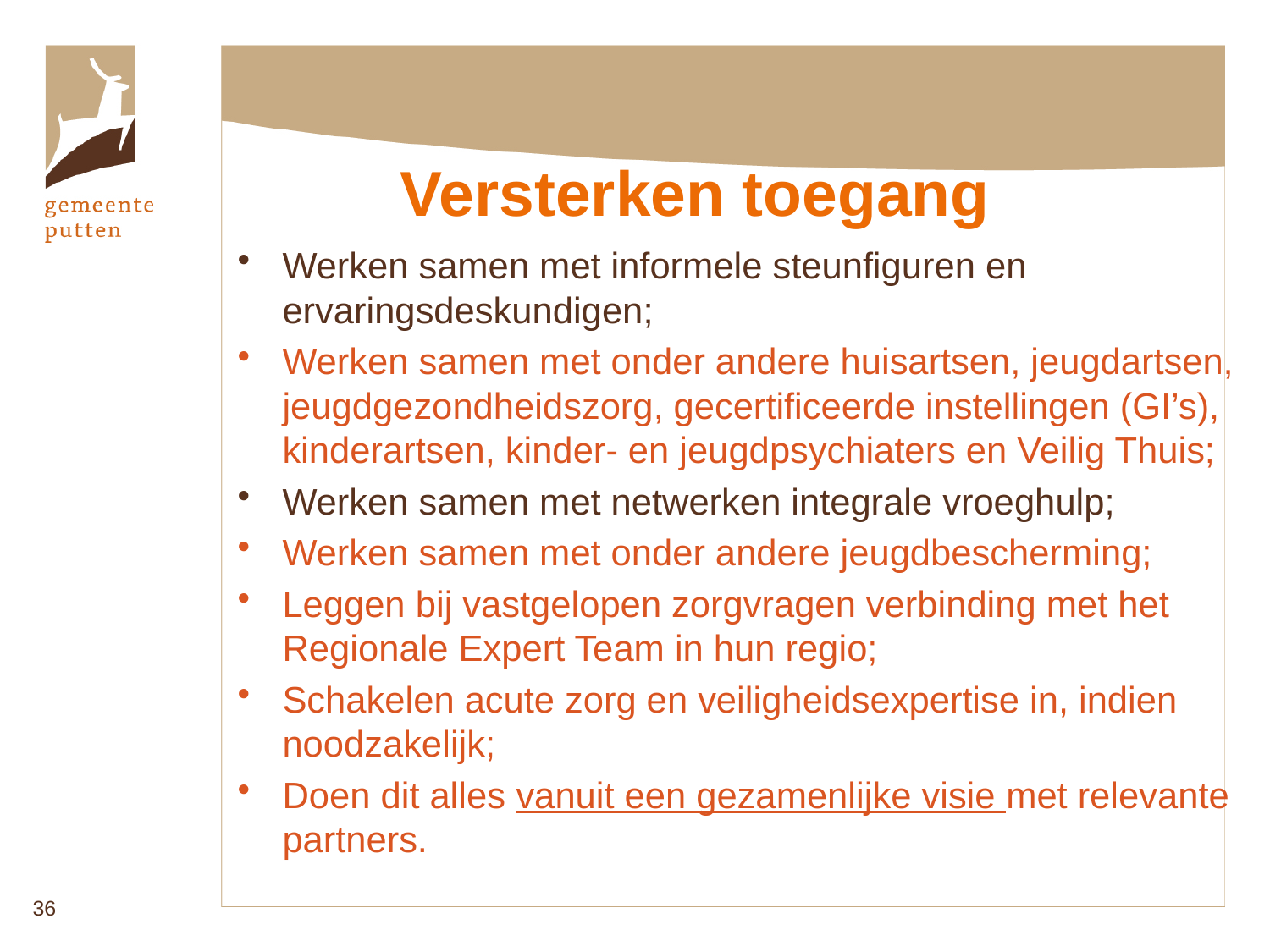

Versterken toegang
Werken samen met informele steunfiguren en ervaringsdeskundigen;
Werken samen met onder andere huisartsen, jeugdartsen, jeugdgezondheidszorg, gecertificeerde instellingen (GI’s), kinderartsen, kinder- en jeugdpsychiaters en Veilig Thuis;
Werken samen met netwerken integrale vroeghulp;
Werken samen met onder andere jeugdbescherming;
Leggen bij vastgelopen zorgvragen verbinding met het Regionale Expert Team in hun regio;
Schakelen acute zorg en veiligheidsexpertise in, indien noodzakelijk;
Doen dit alles vanuit een gezamenlijke visie met relevante partners.

36